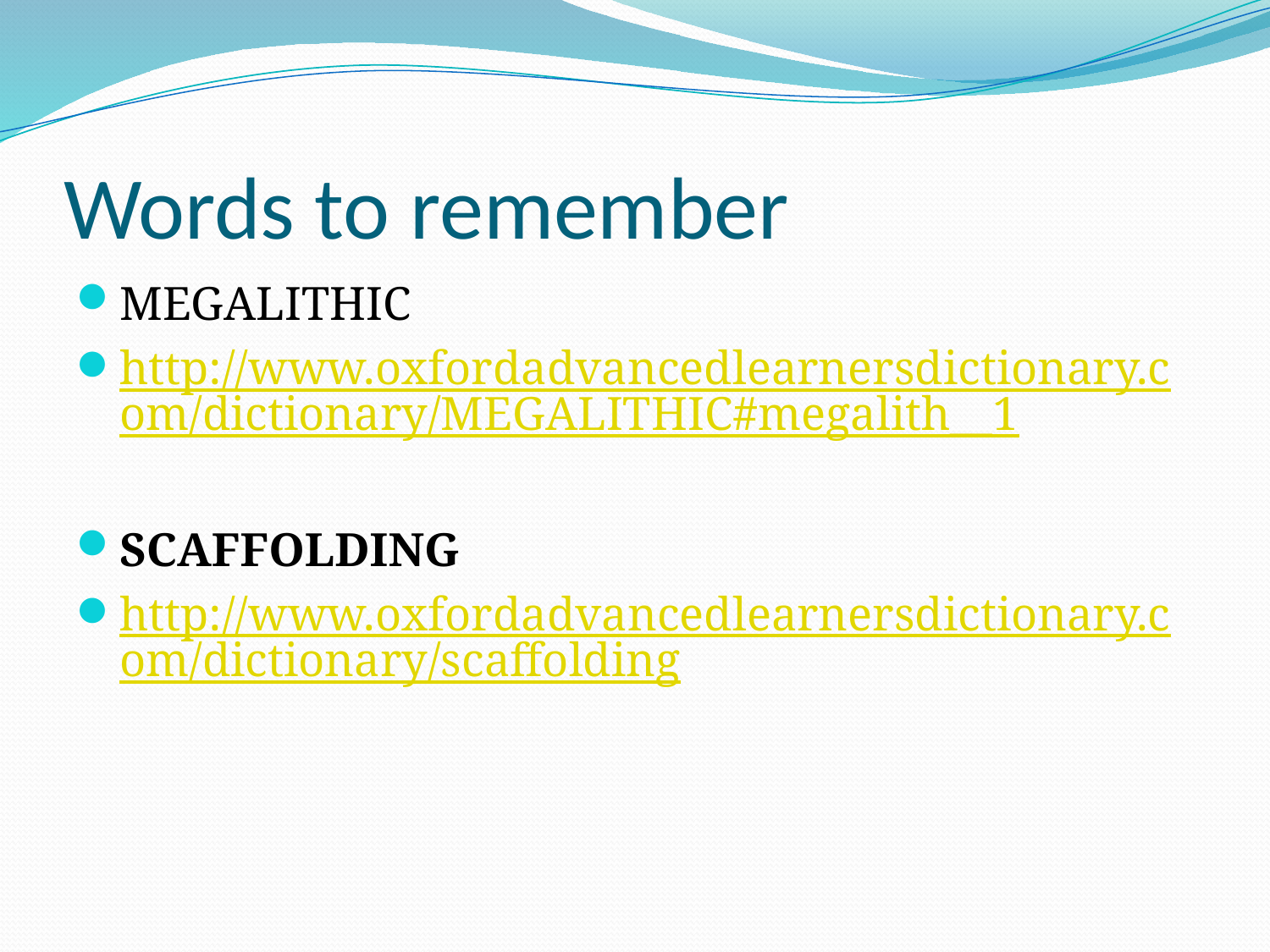

# Words to remember
MEGALITHIC
http://www.oxfordadvancedlearnersdictionary.com/dictionary/MEGALITHIC#megalith__1

SCAFFOLDING
http://www.oxfordadvancedlearnersdictionary.com/dictionary/scaffolding